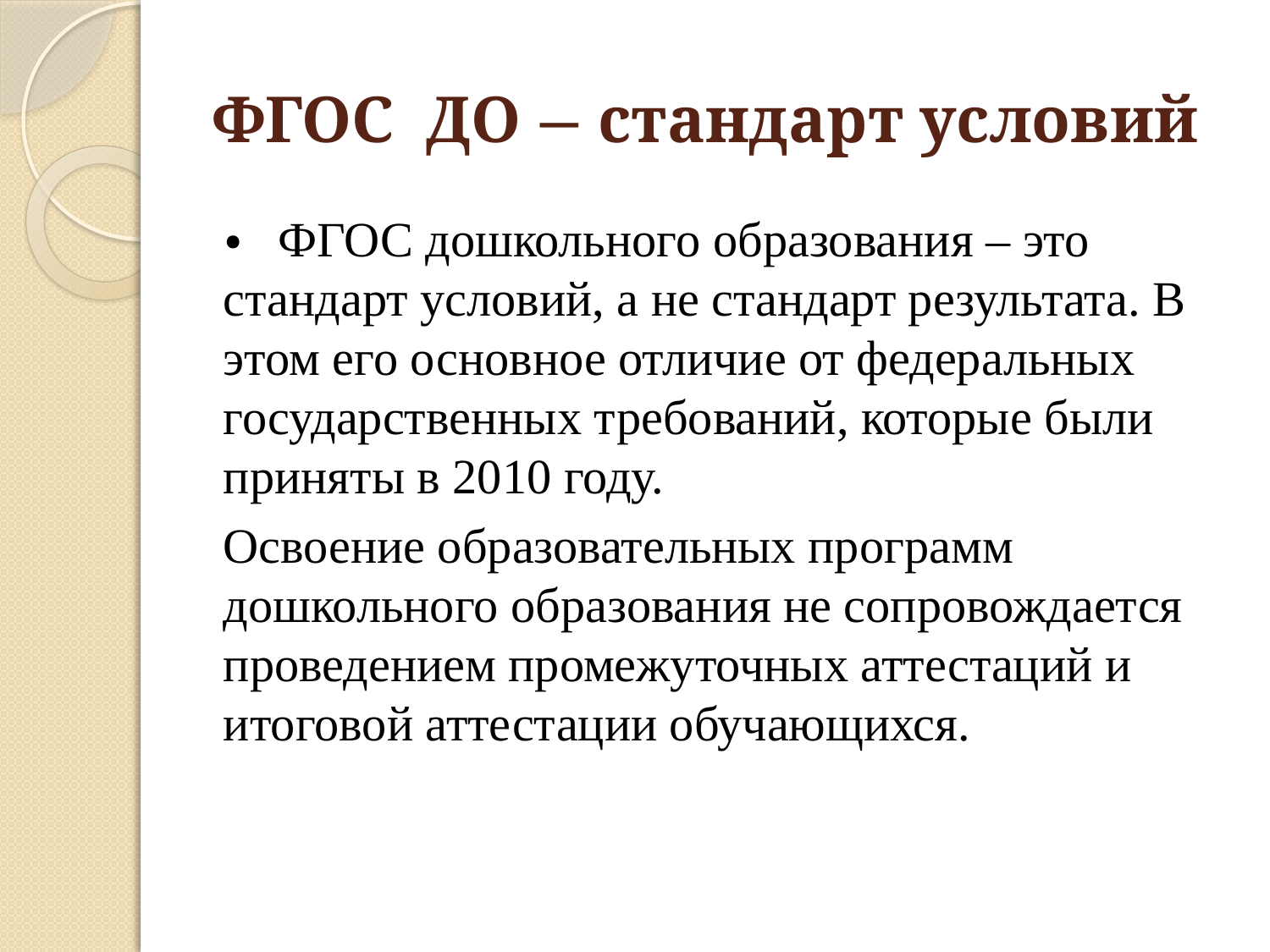

# ФГОС  ДО – стандарт условий
•   ФГОС дошкольного образования – это стандарт условий, а не стандарт результата. В этом его основное отличие от федеральных государственных требований, которые были приняты в 2010 году.
Освоение образовательных программ дошкольного образования не сопровождается проведением промежуточных аттестаций и итоговой аттестации обучающихся.